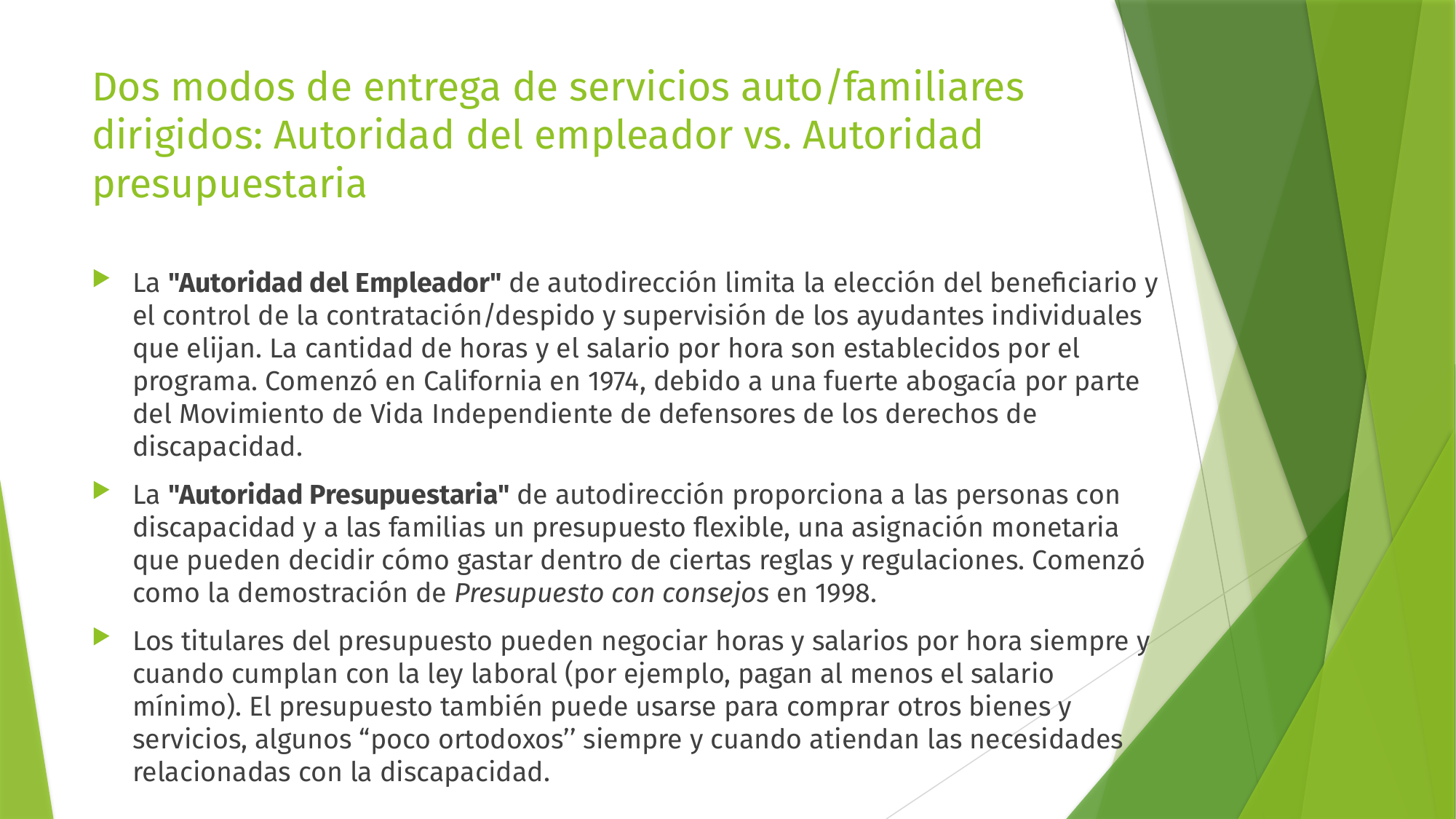

# Dos modos de entrega de servicios auto/familiares dirigidos: Autoridad del empleador vs. Autoridad presupuestaria
La "Autoridad del Empleador" de autodirección limita la elección del beneficiario y el control de la contratación/despido y supervisión de los ayudantes individuales que elijan. La cantidad de horas y el salario por hora son establecidos por el programa. Comenzó en California en 1974, debido a una fuerte abogacía por parte del Movimiento de Vida Independiente de defensores de los derechos de discapacidad.
La "Autoridad Presupuestaria" de autodirección proporciona a las personas con discapacidad y a las familias un presupuesto flexible, una asignación monetaria que pueden decidir cómo gastar dentro de ciertas reglas y regulaciones. Comenzó como la demostración de Presupuesto con consejos en 1998.
Los titulares del presupuesto pueden negociar horas y salarios por hora siempre y cuando cumplan con la ley laboral (por ejemplo, pagan al menos el salario mínimo). El presupuesto también puede usarse para comprar otros bienes y servicios, algunos “poco ortodoxos’’ siempre y cuando atiendan las necesidades relacionadas con la discapacidad.